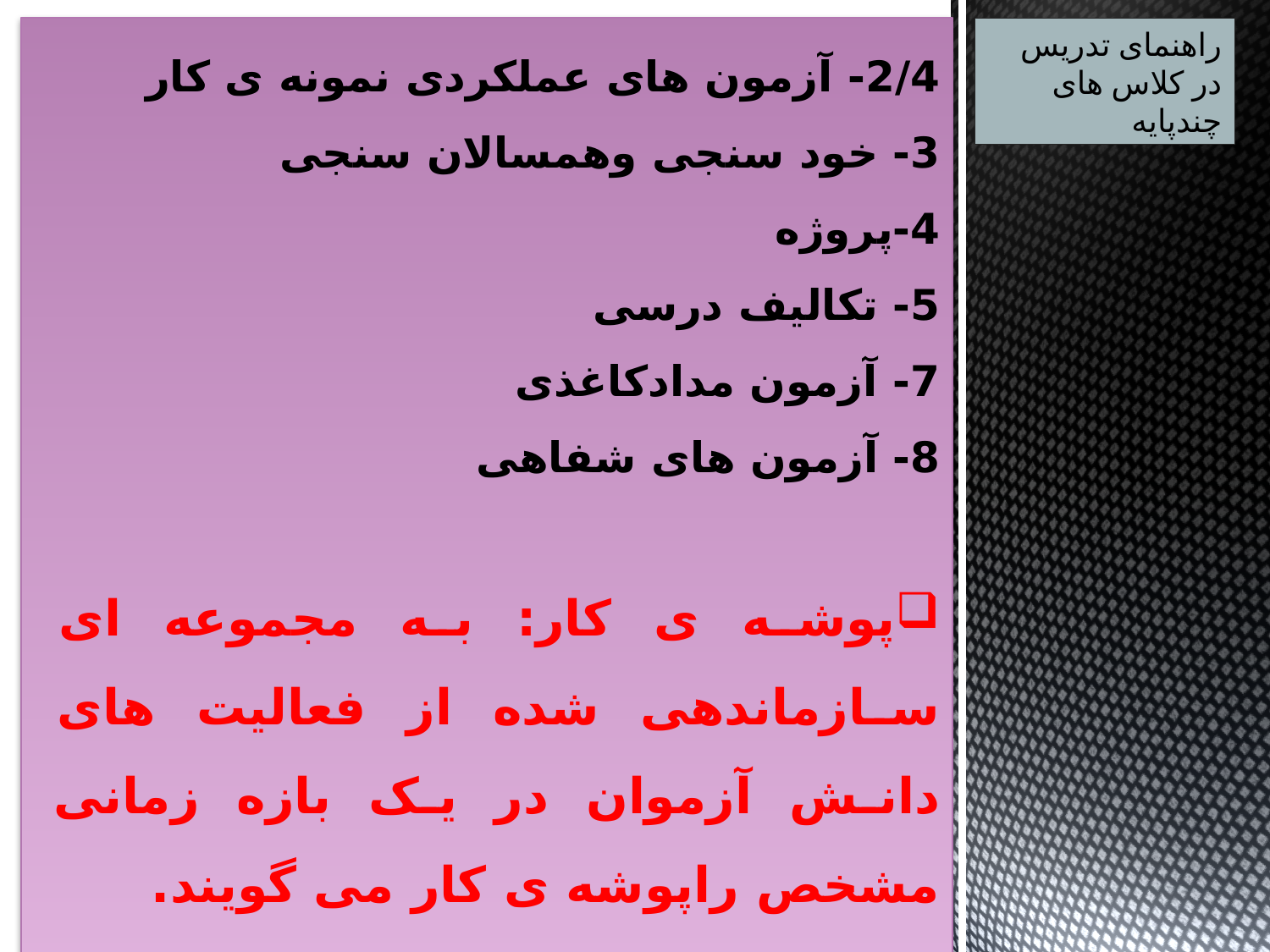

2/4- آزمون های عملکردی نمونه ی کار
3- خود سنجی وهمسالان سنجی
4-پروژه
5- تکالیف درسی
7- آزمون مدادکاغذی
8- آزمون های شفاهی

پوشه ی کار: به مجموعه ای سازماندهی شده از فعالیت های دانش آزموان در یک بازه زمانی مشخص راپوشه ی کار می گویند.

راهنمای تدریس در کلاس های چندپایه